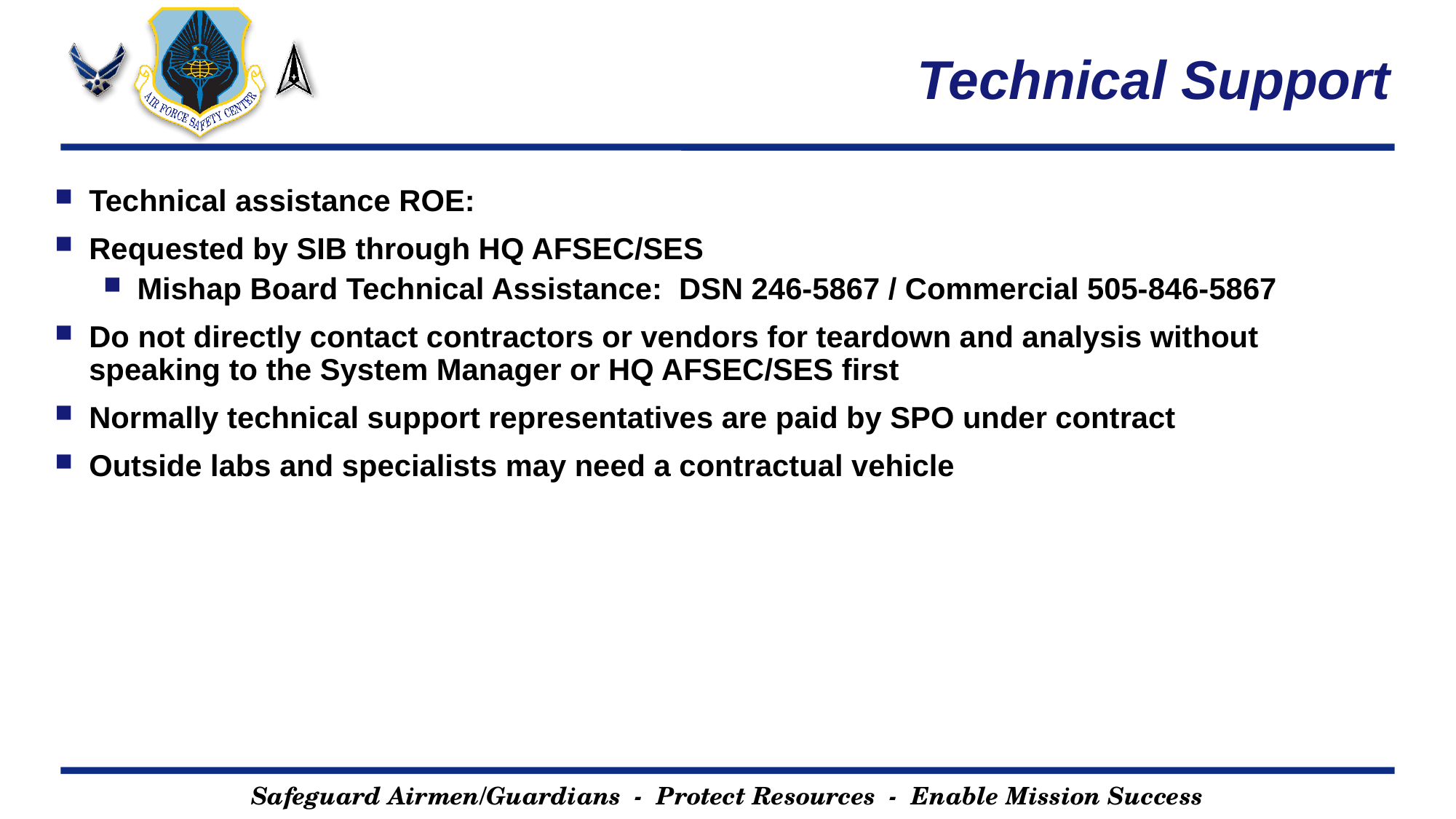

# Technical Support
Technical assistance ROE:
Requested by SIB through HQ AFSEC/SES
Mishap Board Technical Assistance:  DSN 246-5867 / Commercial 505-846-5867
Do not directly contact contractors or vendors for teardown and analysis without speaking to the System Manager or HQ AFSEC/SES first
Normally technical support representatives are paid by SPO under contract
Outside labs and specialists may need a contractual vehicle